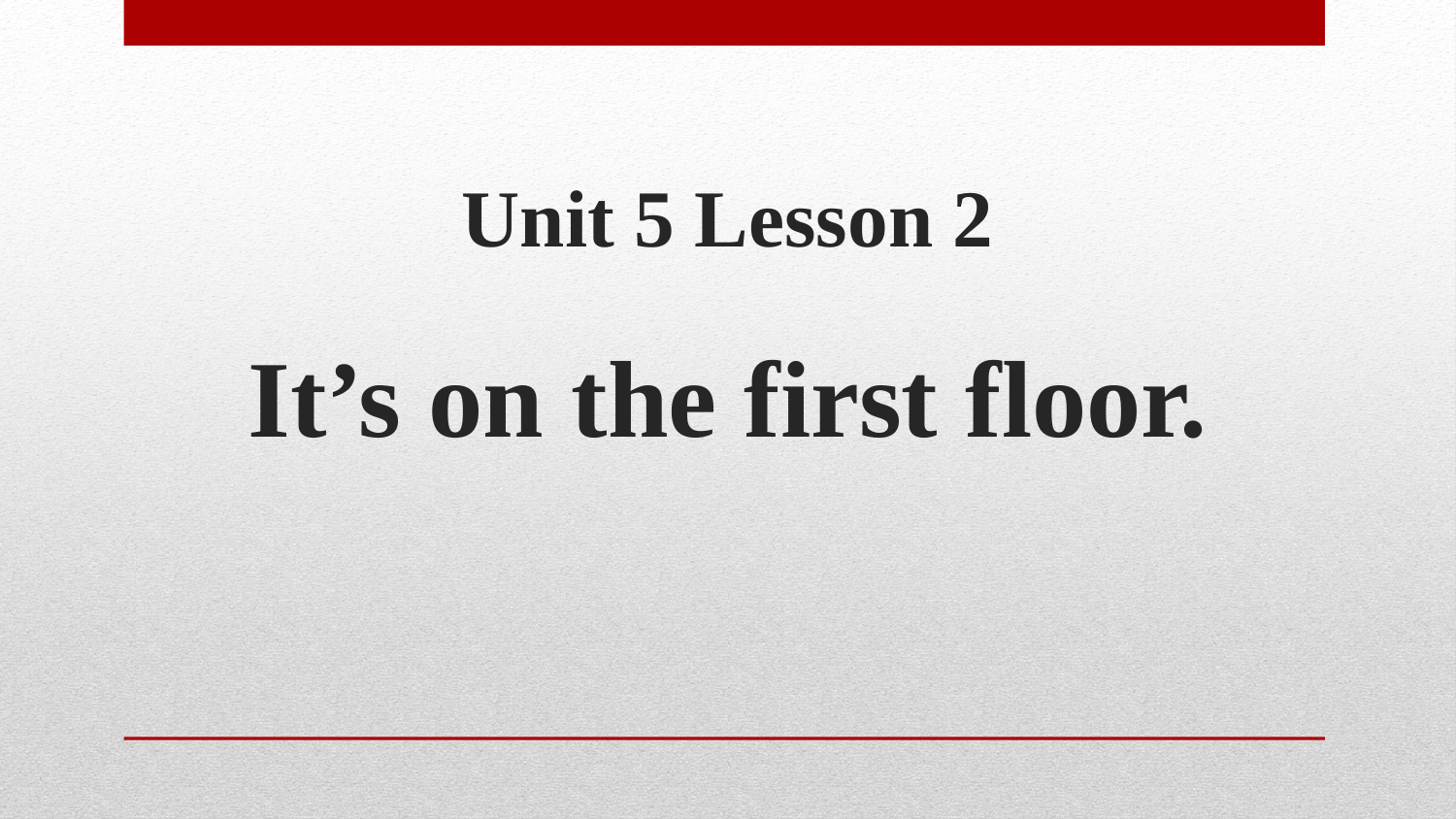

# Unit 5 Lesson 2 It’s on the first floor.